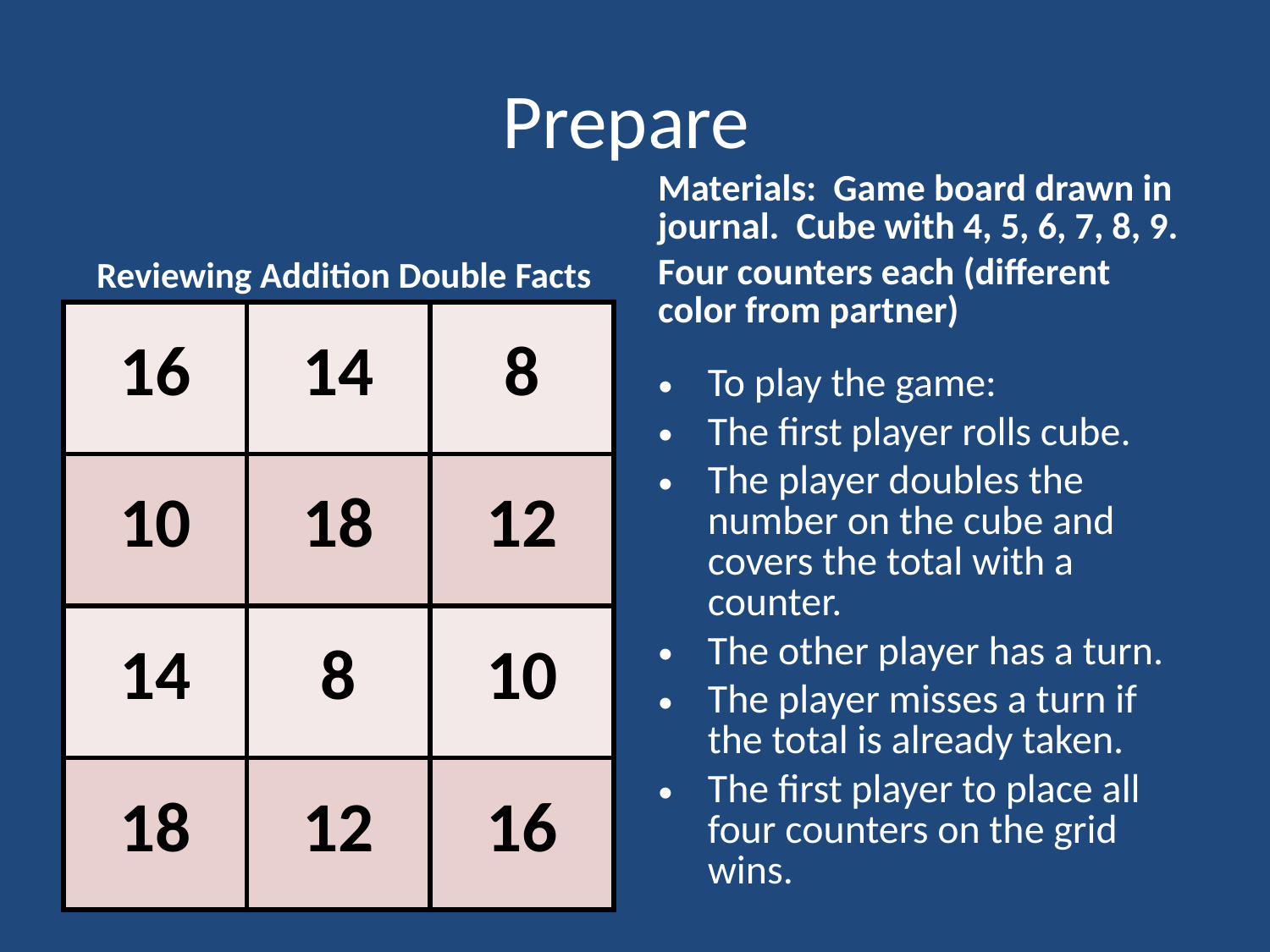

# Prepare
Materials:  Game board drawn in journal.  Cube with 4, 5, 6, 7, 8, 9.
Four counters each (different color from partner)
Reviewing Addition Double Facts
| 16 | 14 | 8 |
| --- | --- | --- |
| 10 | 18 | 12 |
| 14 | 8 | 10 |
| 18 | 12 | 16 |
To play the game:
The first player rolls cube.
The player doubles the number on the cube and covers the total with a counter.
The other player has a turn.
The player misses a turn if the total is already taken.
The first player to place all four counters on the grid wins.